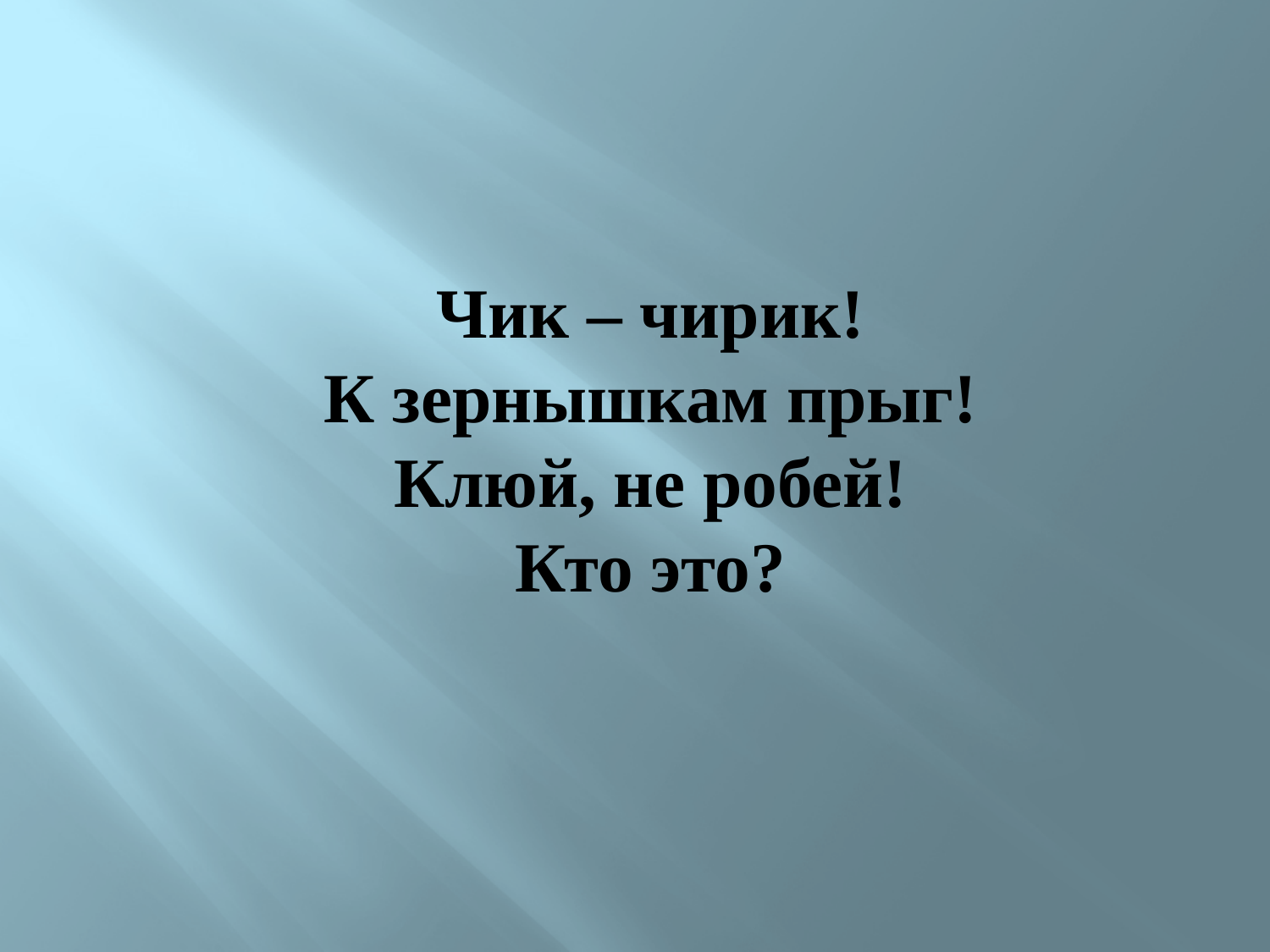

# Чик – чирик! К зернышкам прыг! Клюй, не робей! Кто это?